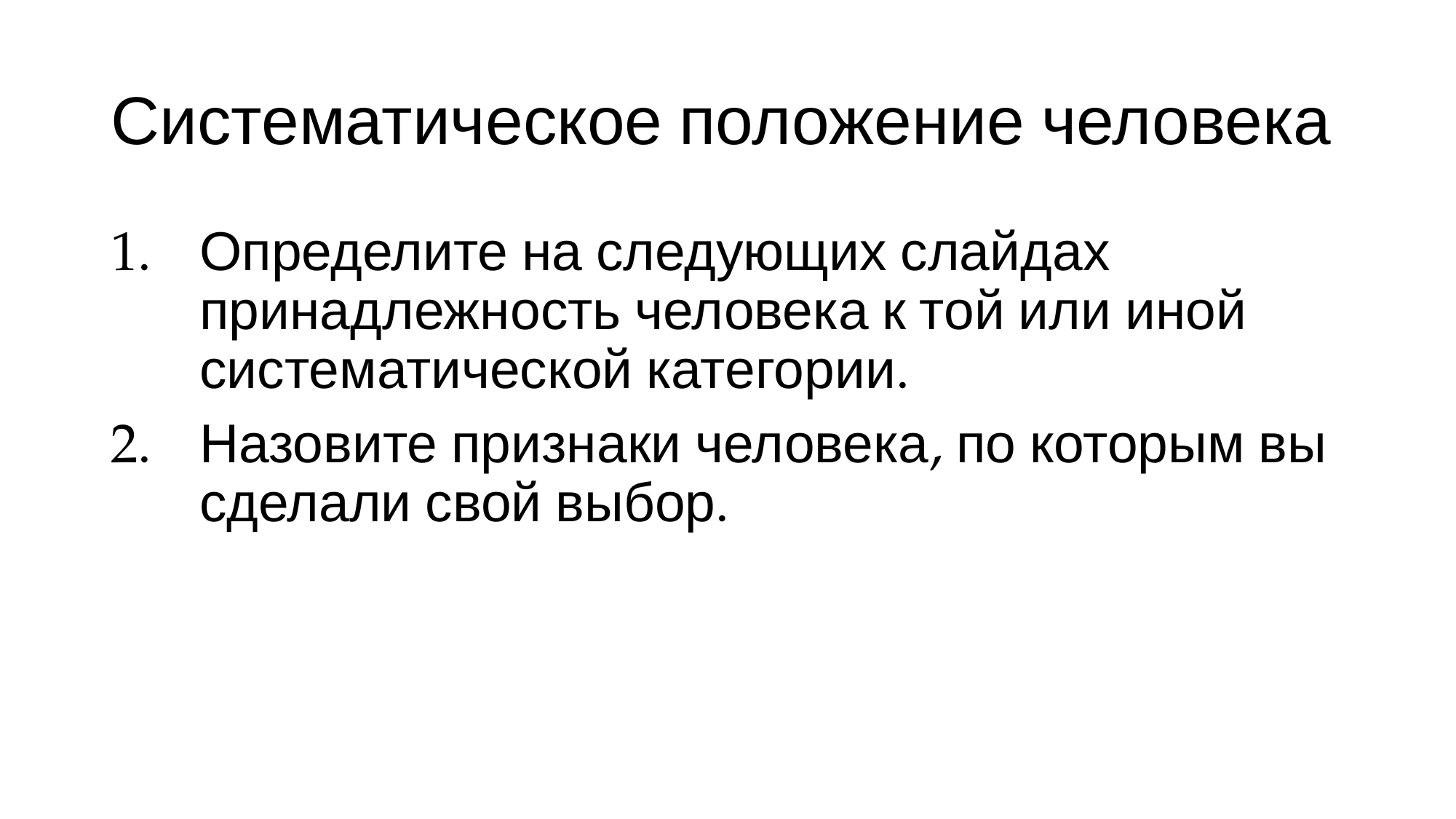

# Систематическое положение человека
Определите на следующих слайдах принадлежность человека к той или иной систематической категории.
Назовите признаки человека, по которым вы сделали свой выбор.